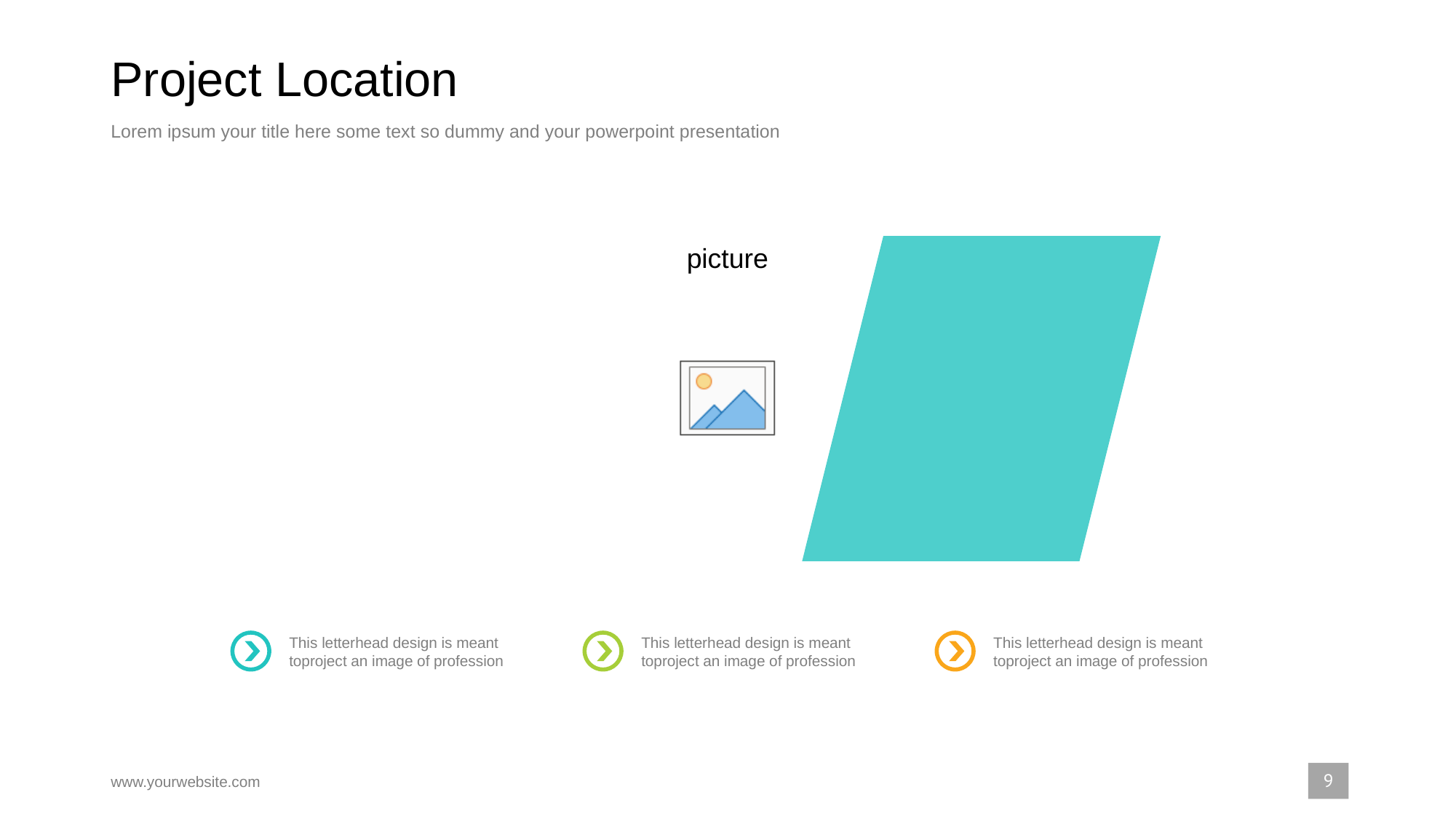

# Project Location
Lorem ipsum your title here some text so dummy and your powerpoint presentation

This letterhead design is meant toproject an image of profession

This letterhead design is meant toproject an image of profession

This letterhead design is meant toproject an image of profession

9
www.yourwebsite.com